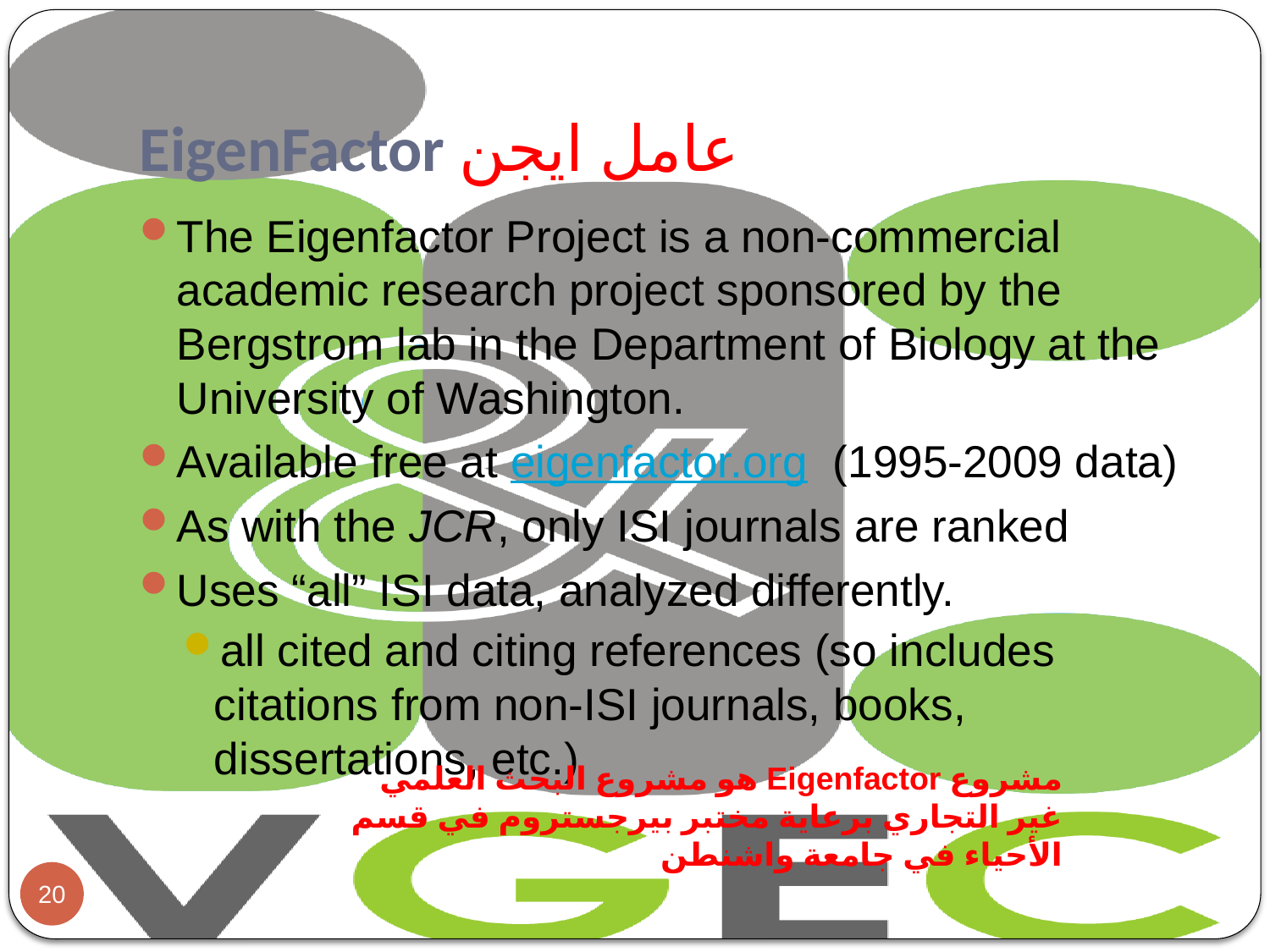

# EigenFactor عامل ايجن
The Eigenfactor Project is a non-commercial academic research project sponsored by the Bergstrom lab in the Department of Biology at the University of Washington.
Available free at eigenfactor.org  (1995-2009 data)
As with the JCR, only ISI journals are ranked
Uses “all” ISI data, analyzed differently.
all cited and citing references (so includes citations from non-ISI journals, books, dissertations, etc.)
مشروع Eigenfactor هو مشروع البحث العلمي غير التجاري برعاية مختبر بيرجستروم في قسم الأحياء في جامعة واشنطن
20